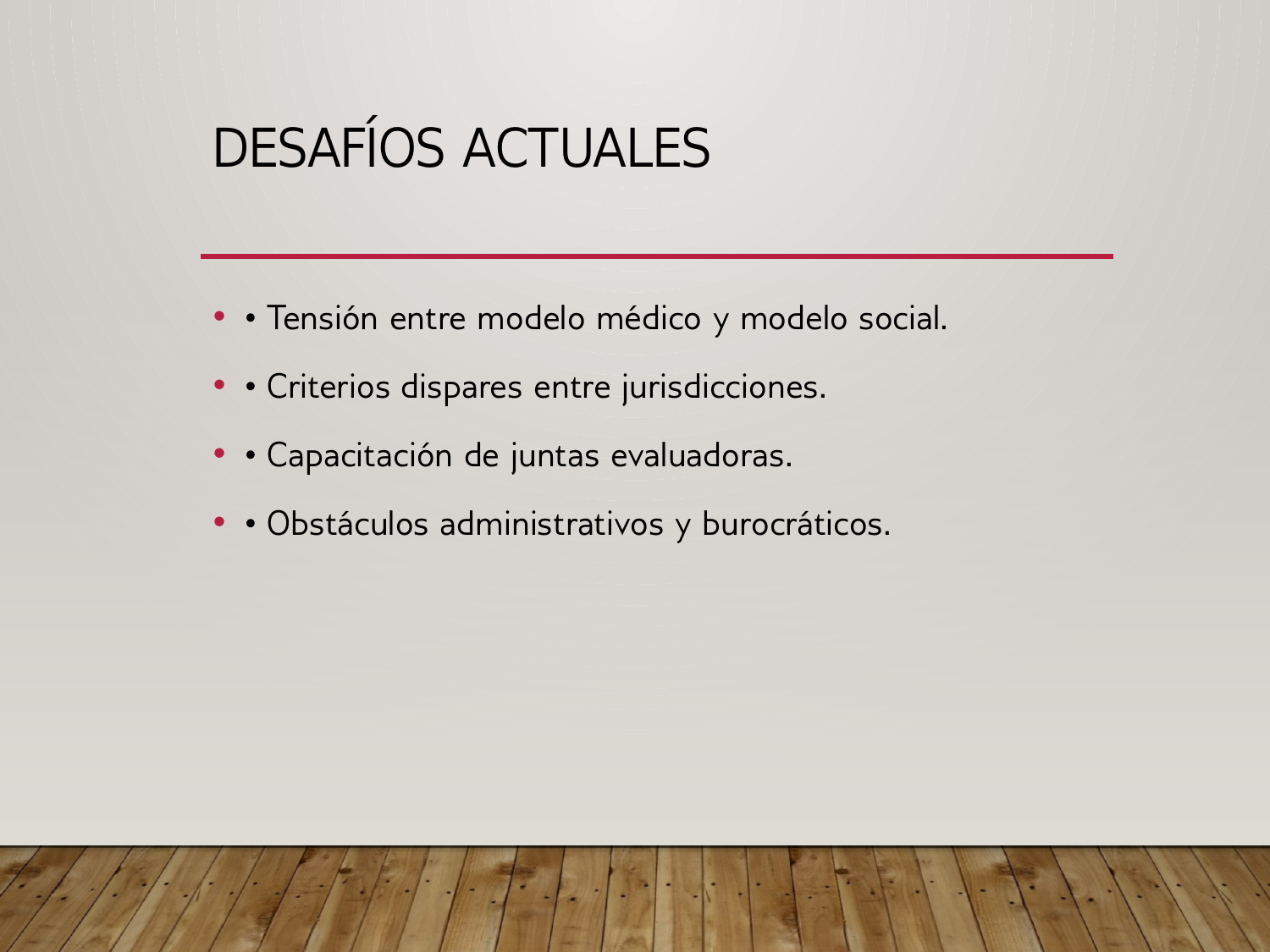

# Desafíos actuales
• Tensión entre modelo médico y modelo social.
• Criterios dispares entre jurisdicciones.
• Capacitación de juntas evaluadoras.
• Obstáculos administrativos y burocráticos.